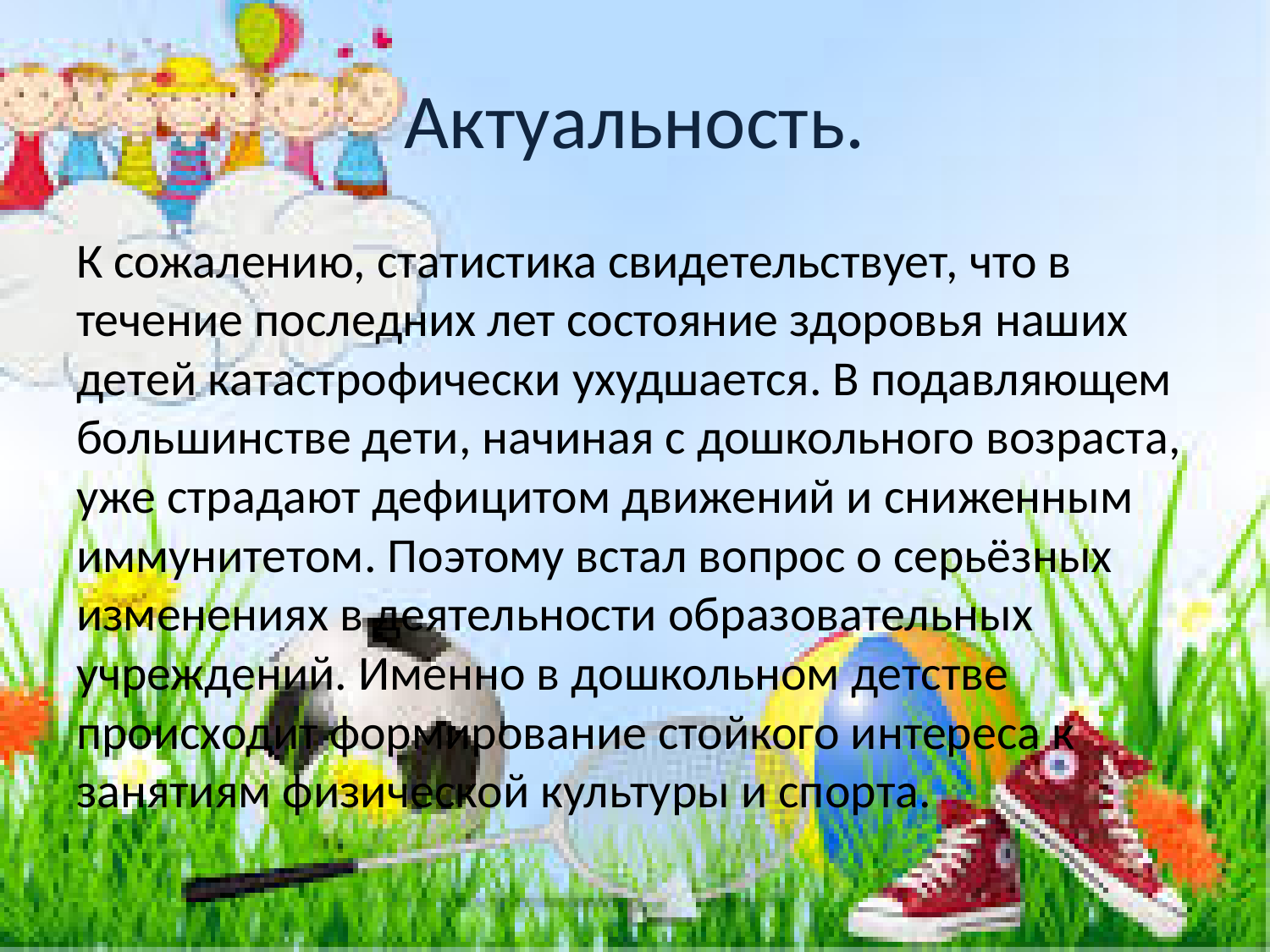

# Актуальность.
К сожалению, статистика свидетельствует, что в течение последних лет состояние здоровья наших детей катастрофически ухудшается. В подавляющем большинстве дети, начиная с дошкольного возраста, уже страдают дефицитом движений и сниженным иммунитетом. Поэтому встал вопрос о серьёзных изменениях в деятельности образовательных учреждений. Именно в дошкольном детстве происходит формирование стойкого интереса к занятиям физической культуры и спорта.